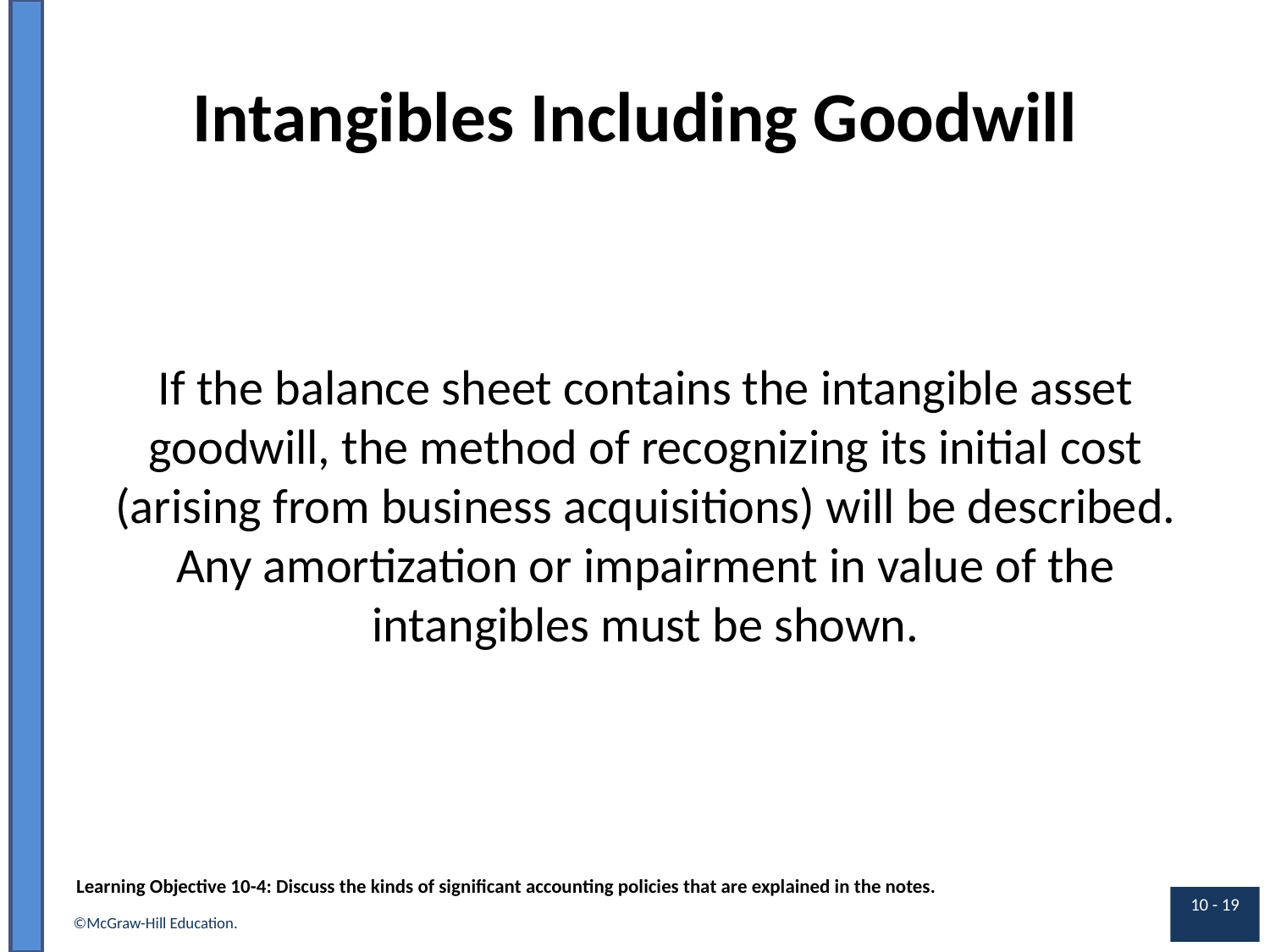

# Intangibles Including Goodwill
If the balance sheet contains the intangible asset goodwill, the method of recognizing its initial cost (arising from business acquisitions) will be described. Any amortization or impairment in value of the intangibles must be shown.
Learning Objective 10-4: Discuss the kinds of significant accounting policies that are explained in the notes.